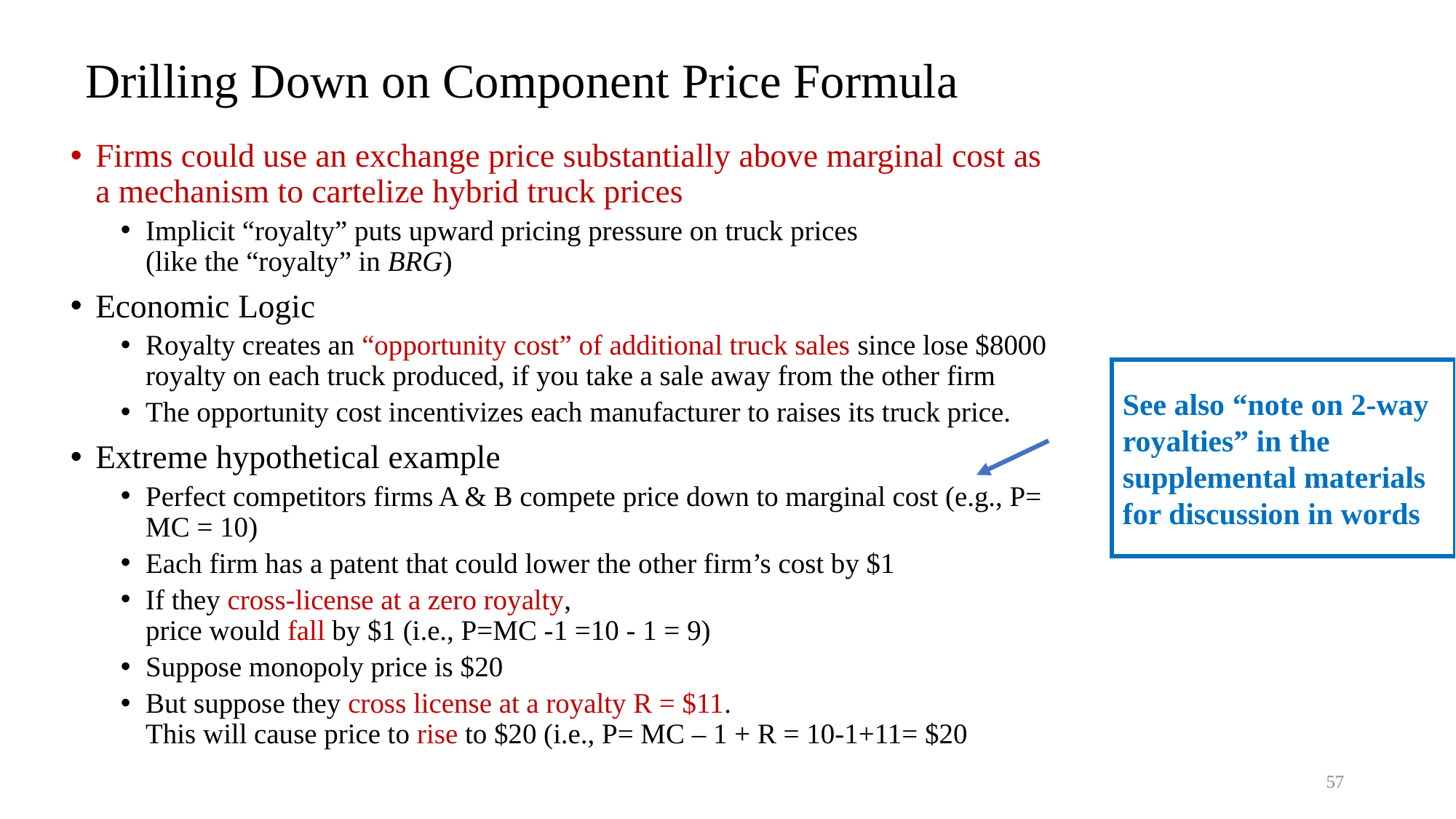

# Drilling Down on Component Price Formula
Firms could use an exchange price substantially above marginal cost as a mechanism to cartelize hybrid truck prices
Implicit “royalty” puts upward pricing pressure on truck prices
(like the “royalty” in BRG)
Economic Logic
Royalty creates an “opportunity cost” of additional truck sales since lose $8000 royalty on each truck produced, if you take a sale away from the other firm
The opportunity cost incentivizes each manufacturer to raises its truck price.
Extreme hypothetical example
Perfect competitors firms A & B compete price down to marginal cost (e.g., P= MC = 10)
Each firm has a patent that could lower the other firm’s cost by $1
If they cross-license at a zero royalty,
price would fall by $1 (i.e., P=MC -1 =10 - 1 = 9)
Suppose monopoly price is $20
But suppose they cross license at a royalty R = $11.
This will cause price to rise to $20 (i.e., P= MC – 1 + R = 10-1+11= $20

See also “note on 2-way royalties” in the supplemental materials for discussion in words
57